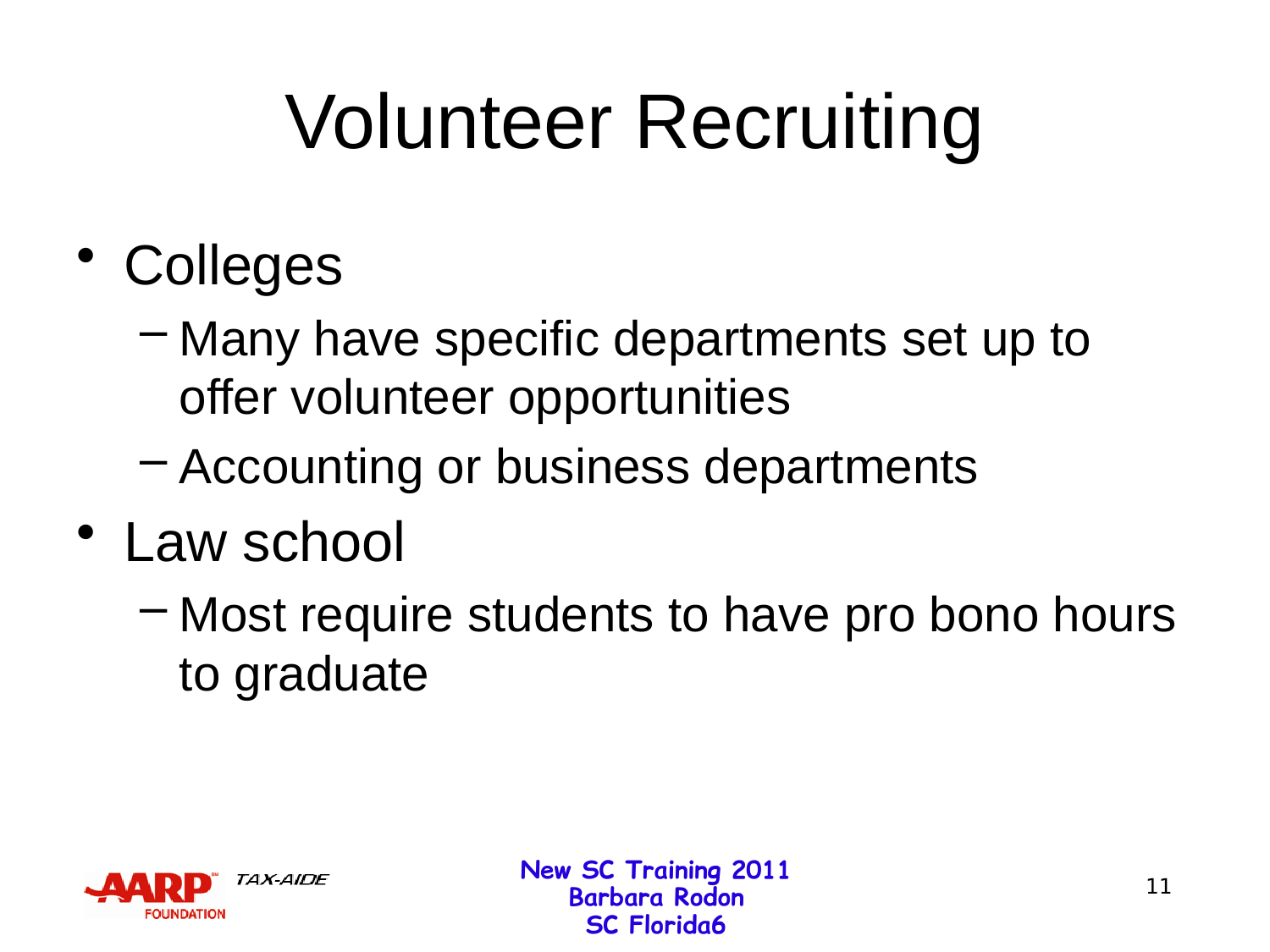

# Volunteer Recruiting
Colleges
Many have specific departments set up to offer volunteer opportunities
Accounting or business departments
Law school
Most require students to have pro bono hours to graduate